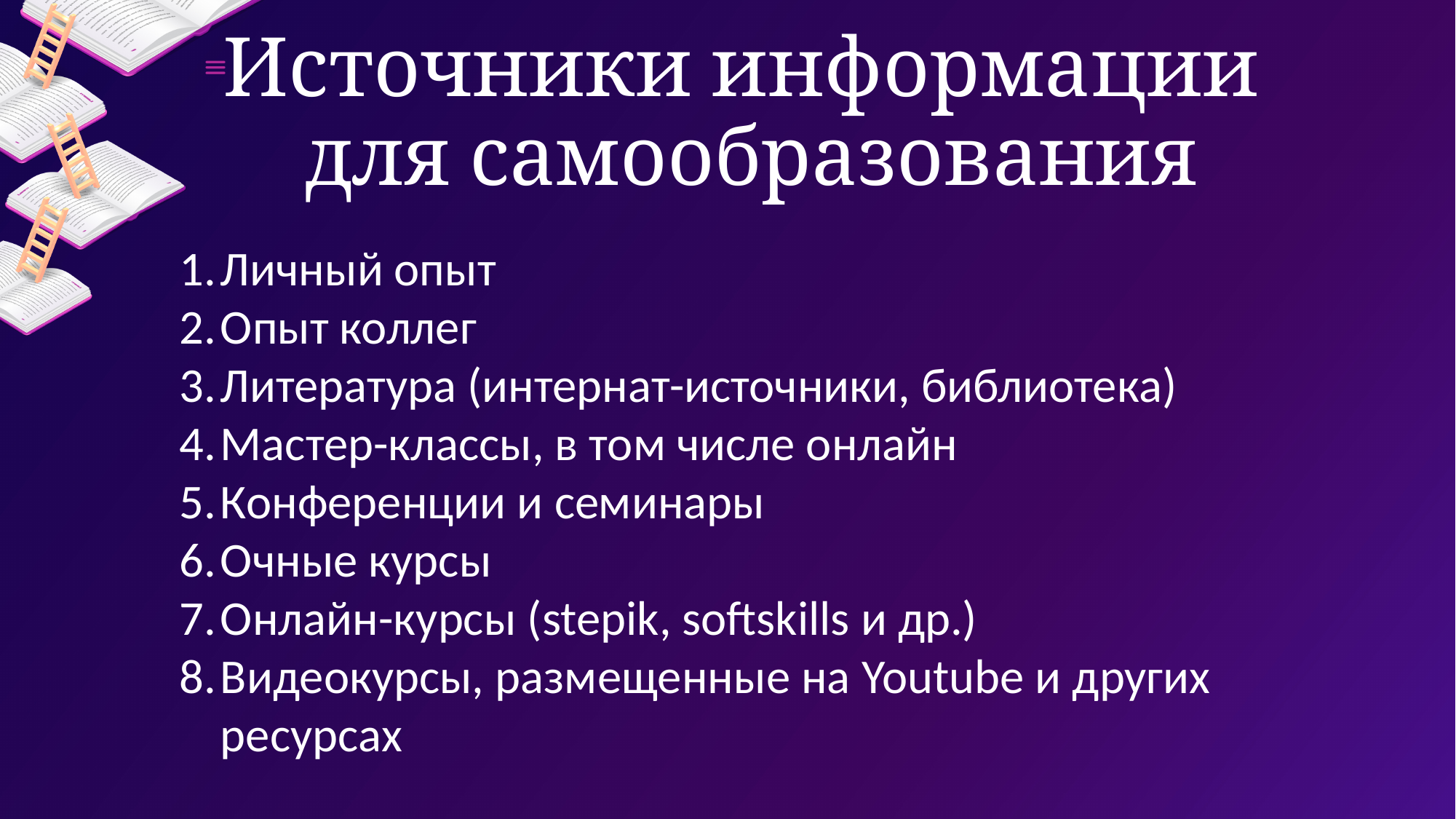

# Источники информации для самообразования
Личный опыт
Опыт коллег
Литература (интернат-источники, библиотека)
Мастер-классы, в том числе онлайн
Конференции и семинары
Очные курсы
Онлайн-курсы (stepik, softskills и др.)
Видеокурсы, размещенные на Youtube и других ресурсах